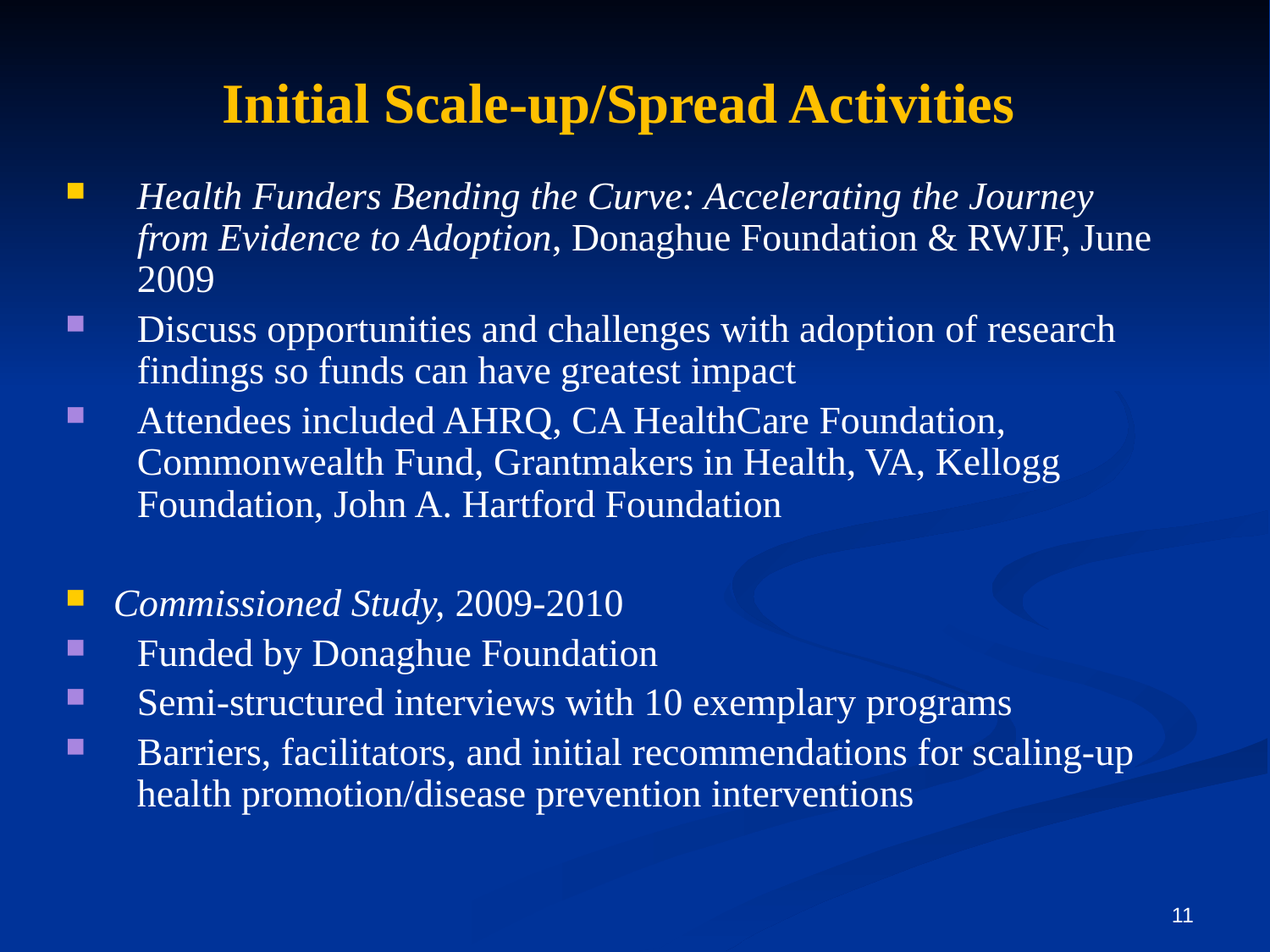

# Initial Scale-up/Spread Activities
Health Funders Bending the Curve: Accelerating the Journey from Evidence to Adoption, Donaghue Foundation & RWJF, June 2009
Discuss opportunities and challenges with adoption of research findings so funds can have greatest impact
Attendees included AHRQ, CA HealthCare Foundation, Commonwealth Fund, Grantmakers in Health, VA, Kellogg Foundation, John A. Hartford Foundation

Commissioned Study, 2009-2010
Funded by Donaghue Foundation
Semi-structured interviews with 10 exemplary programs
Barriers, facilitators, and initial recommendations for scaling-up health promotion/disease prevention interventions

11